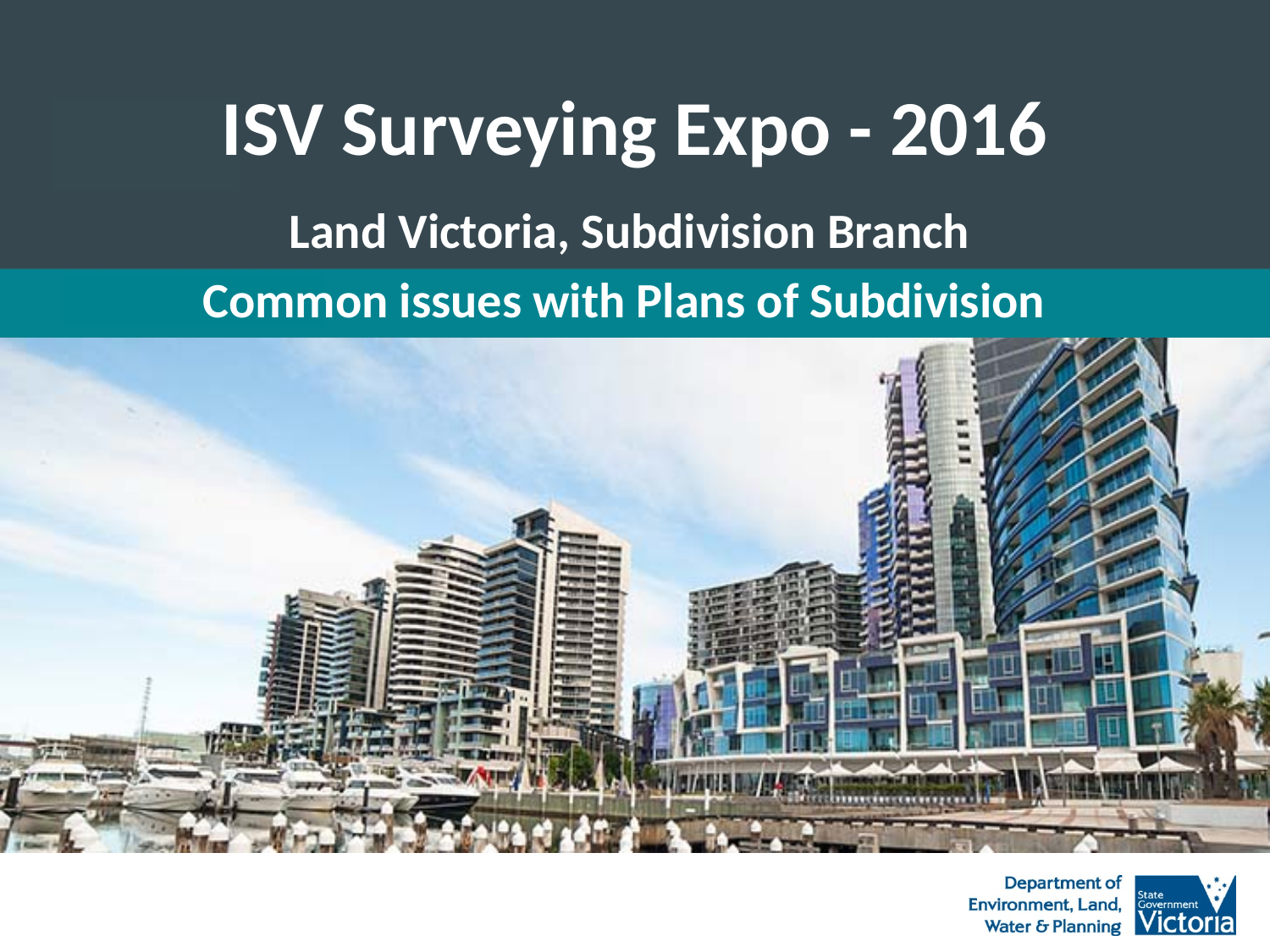

# ISV Surveying Expo - 2016
Land Victoria, Subdivision Branch
Common issues with Plans of Subdivision